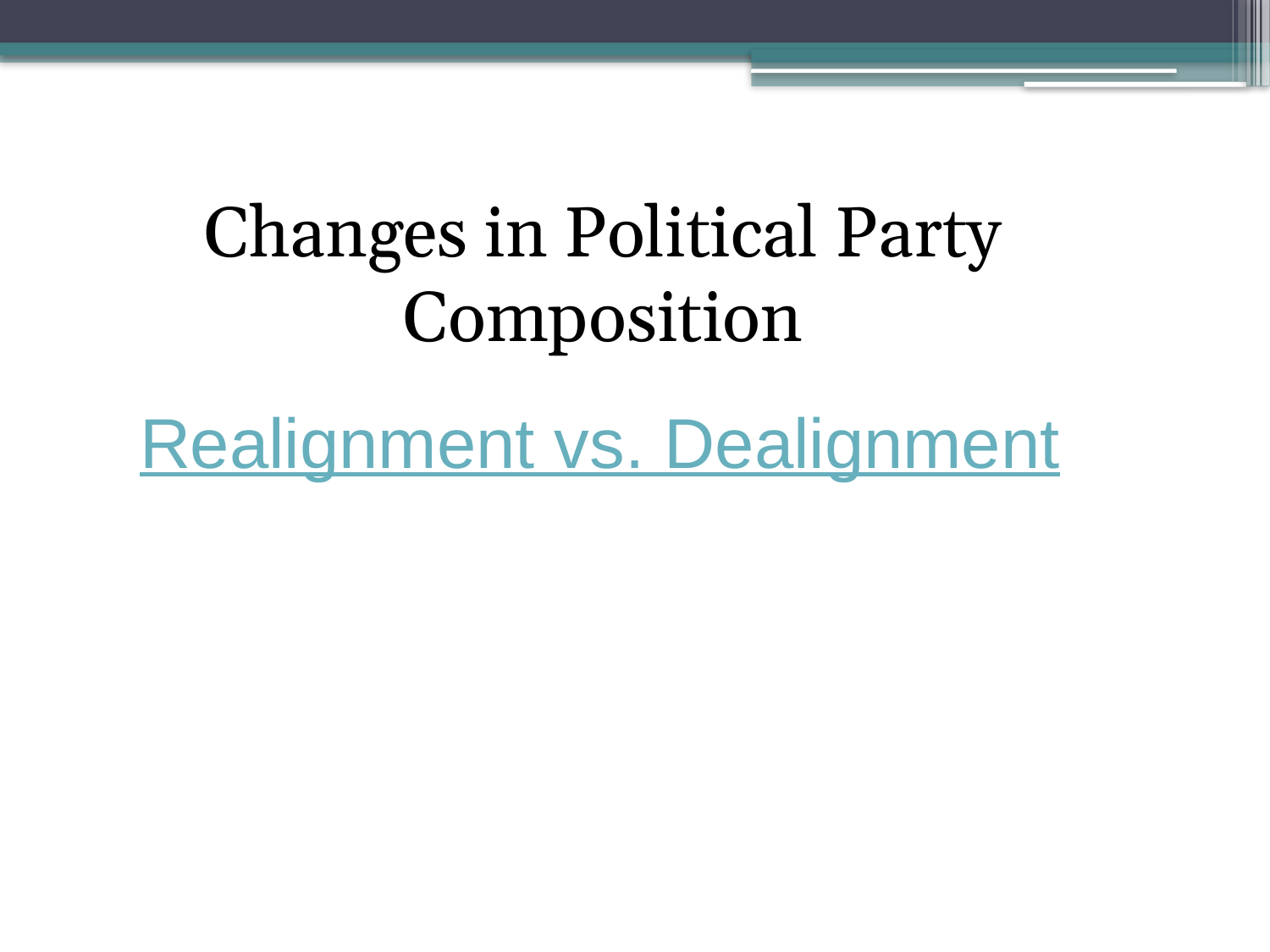

Changes in Political Party Composition
# Realignment vs. Dealignment